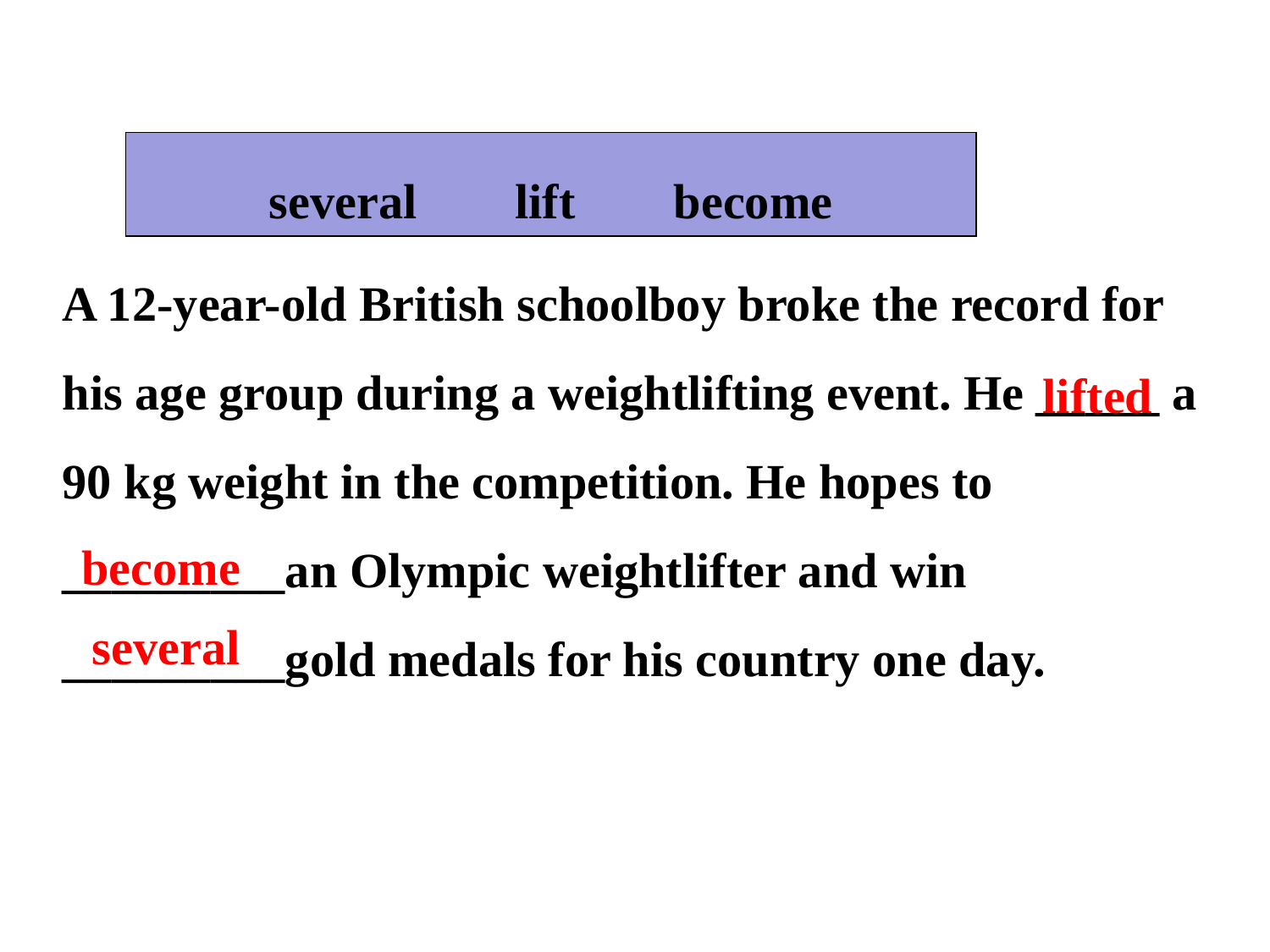

several        lift        become
A 12-year-old British schoolboy broke the record for his age group during a weightlifting event. He _____ a 90 kg weight in the competition. He hopes to _________an Olympic weightlifter and win _________gold medals for his country one day.
lifted
become
several